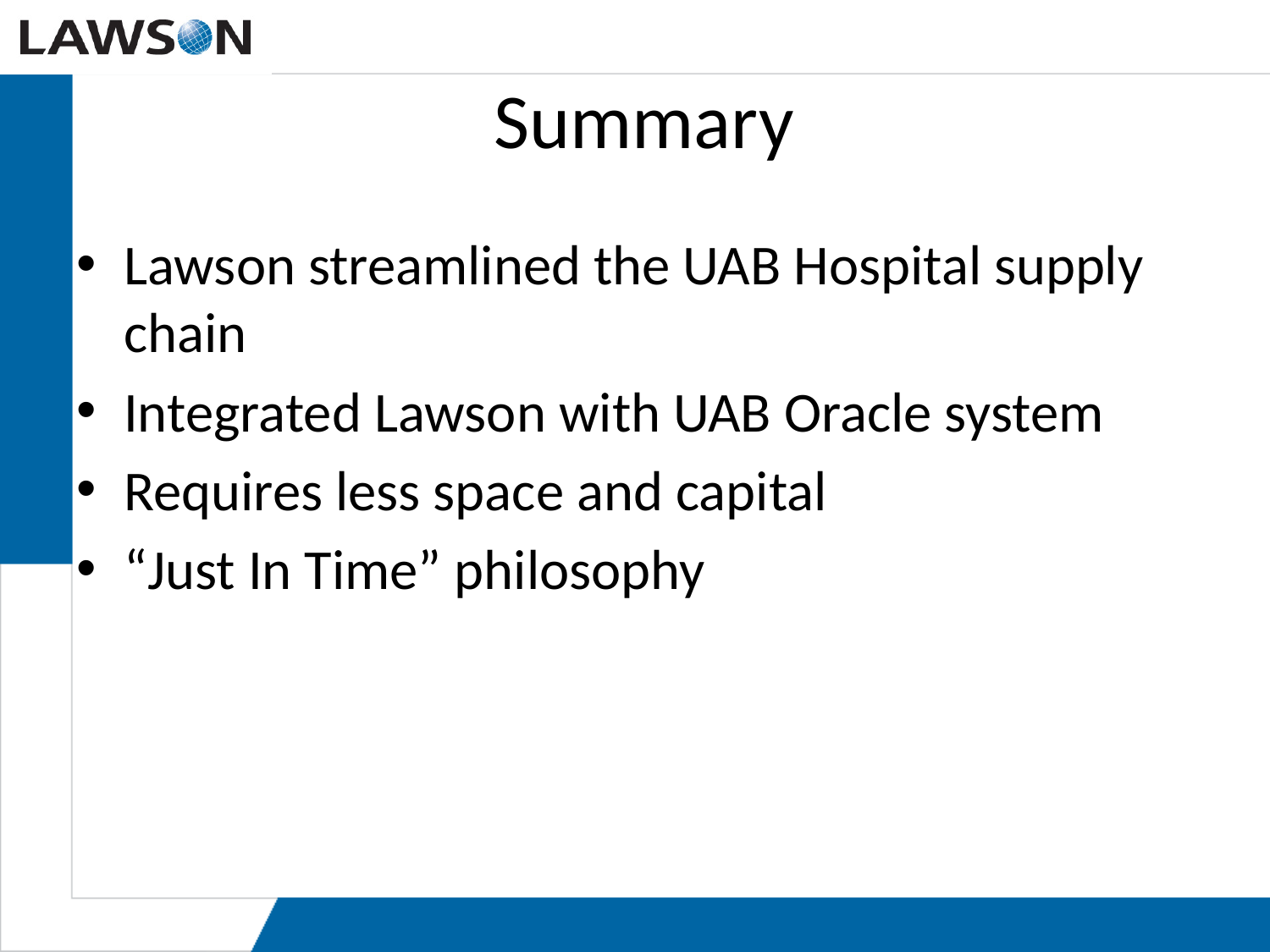

Summary
Lawson streamlined the UAB Hospital supply chain
Integrated Lawson with UAB Oracle system
Requires less space and capital
“Just In Time” philosophy